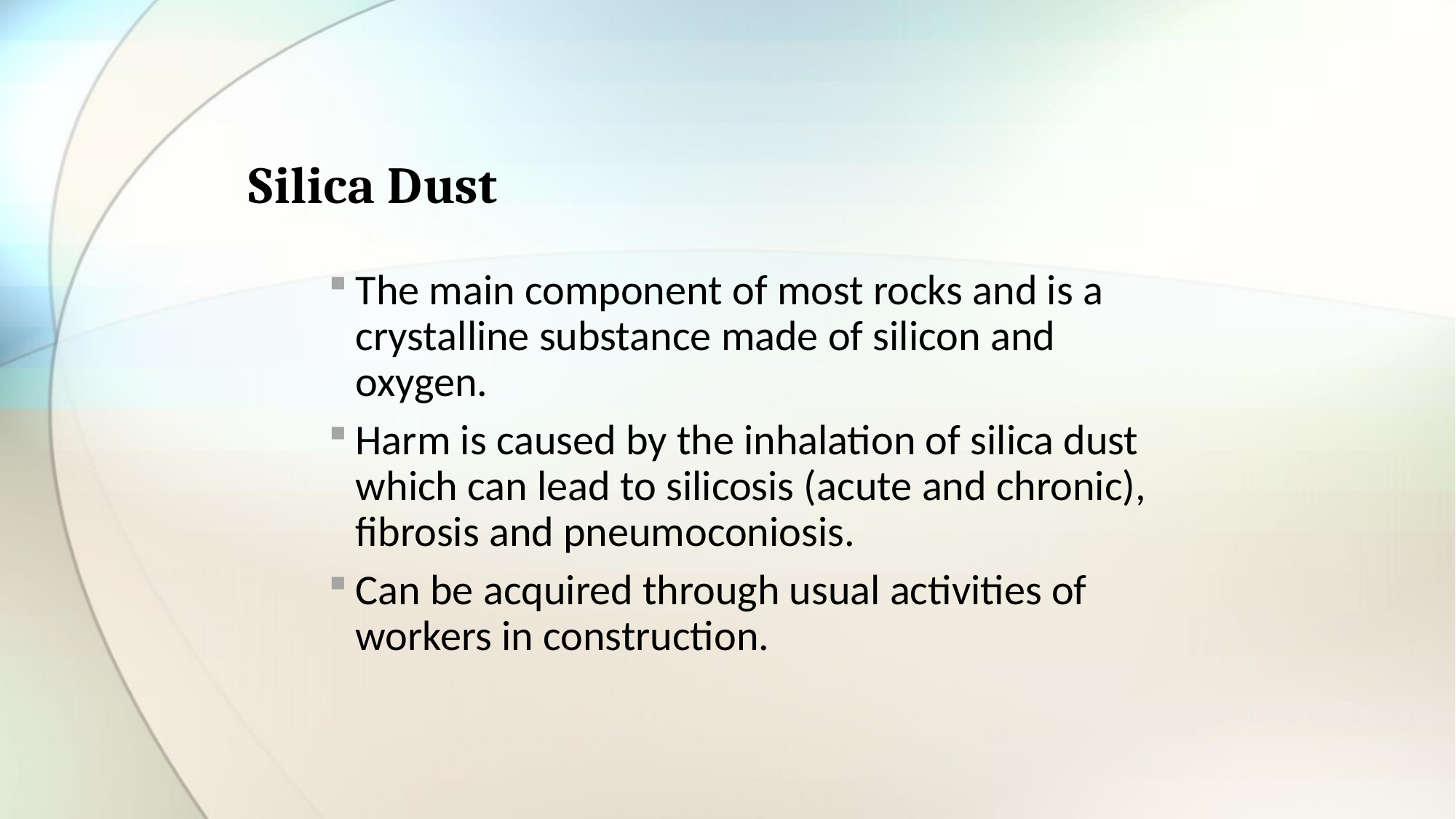

# Silica Dust
The main component of most rocks and is a crystalline substance made of silicon and oxygen.
Harm is caused by the inhalation of silica dust which can lead to silicosis (acute and chronic), fibrosis and pneumoconiosis.
Can be acquired through usual activities of workers in construction.